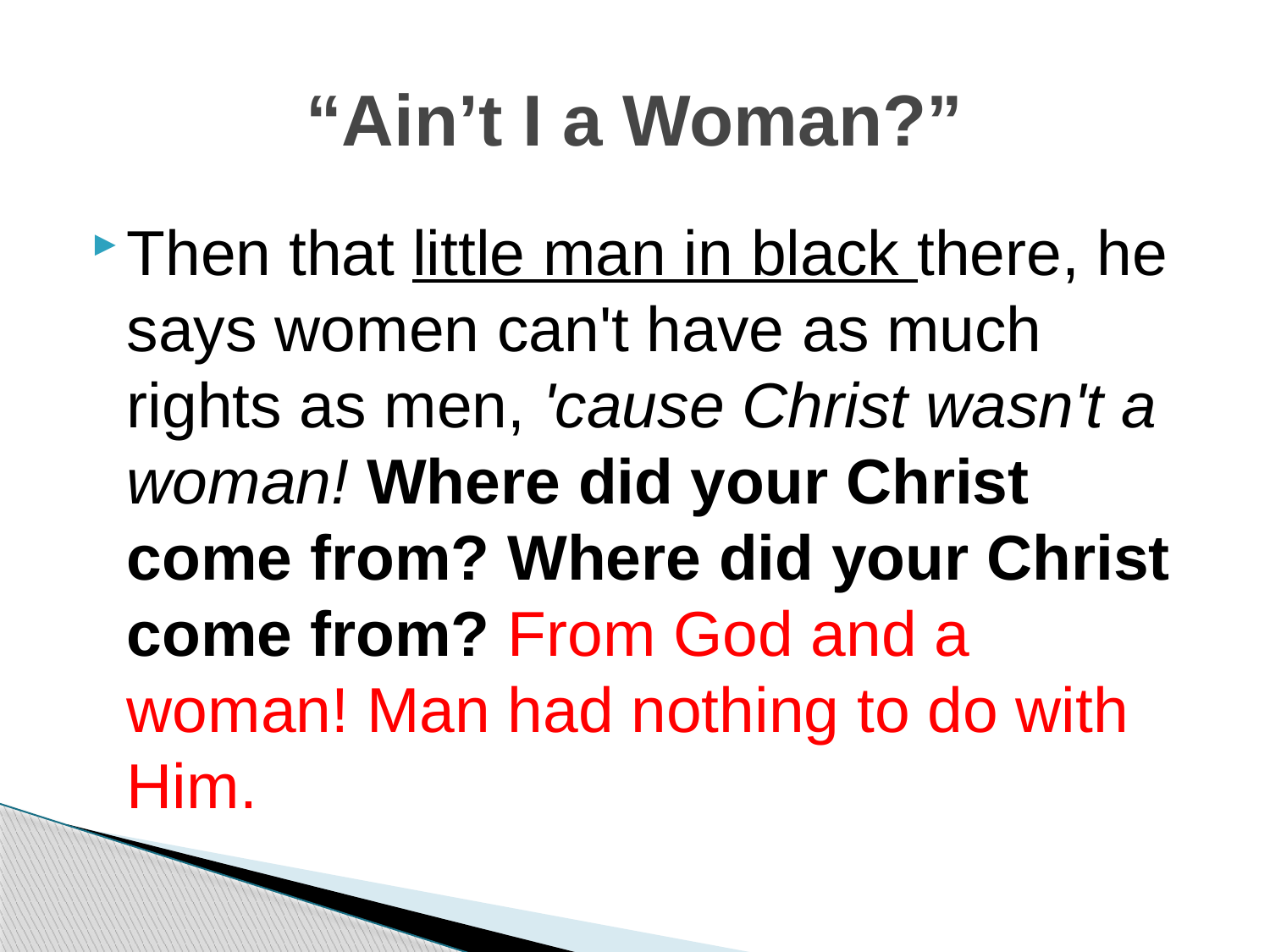

# “Ain’t I a Woman?”
Then that little man in black there, he says women can't have as much rights as men, 'cause Christ wasn't a woman! Where did your Christ come from? Where did your Christ come from? From God and a woman! Man had nothing to do with Him.